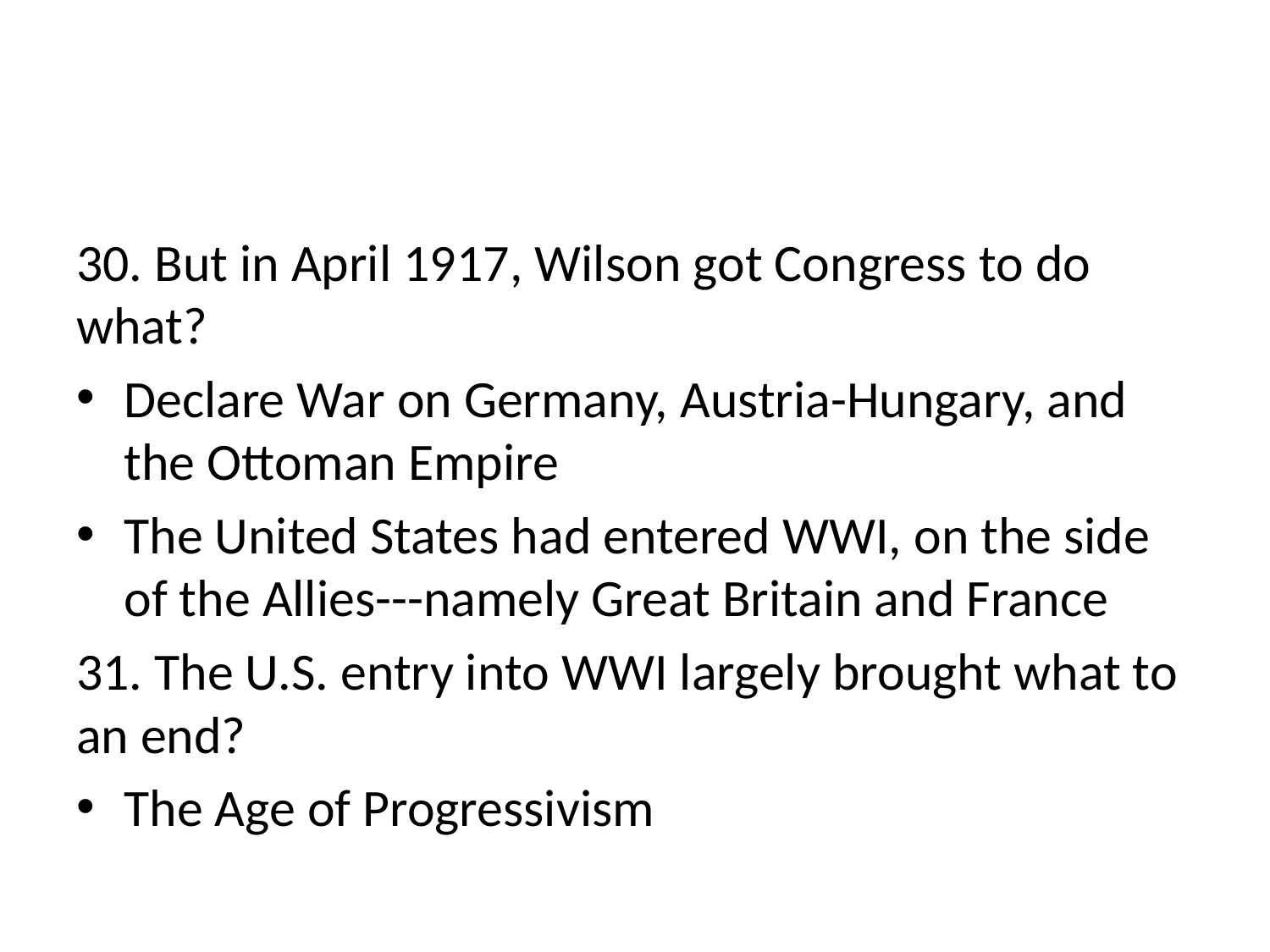

#
30. But in April 1917, Wilson got Congress to do what?
Declare War on Germany, Austria-Hungary, and the Ottoman Empire
The United States had entered WWI, on the side of the Allies---namely Great Britain and France
31. The U.S. entry into WWI largely brought what to an end?
The Age of Progressivism